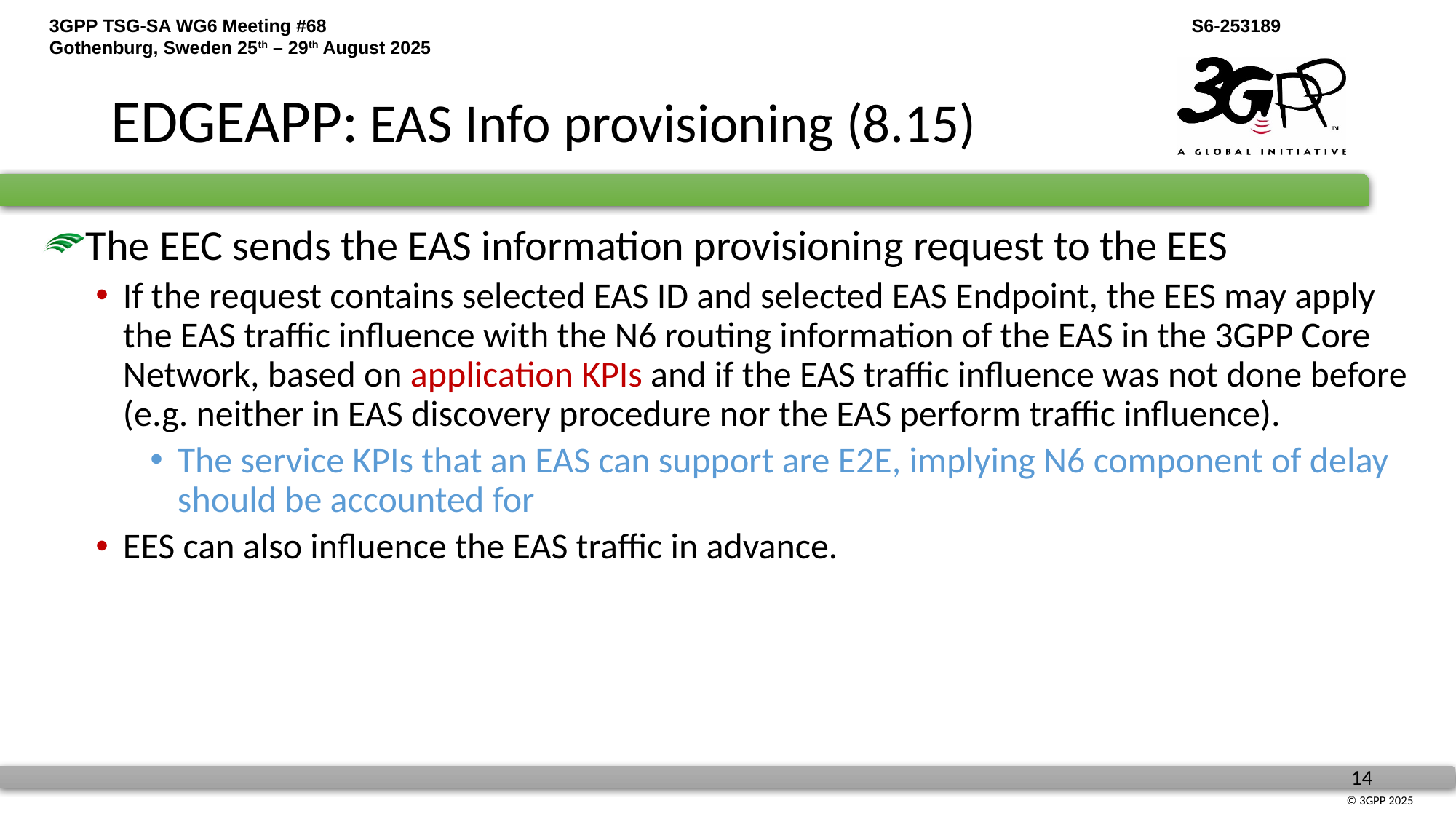

# EDGEAPP: EAS Info provisioning (8.15)
The EEC sends the EAS information provisioning request to the EES
If the request contains selected EAS ID and selected EAS Endpoint, the EES may apply the EAS traffic influence with the N6 routing information of the EAS in the 3GPP Core Network, based on application KPIs and if the EAS traffic influence was not done before (e.g. neither in EAS discovery procedure nor the EAS perform traffic influence).
The service KPIs that an EAS can support are E2E, implying N6 component of delay should be accounted for
EES can also influence the EAS traffic in advance.